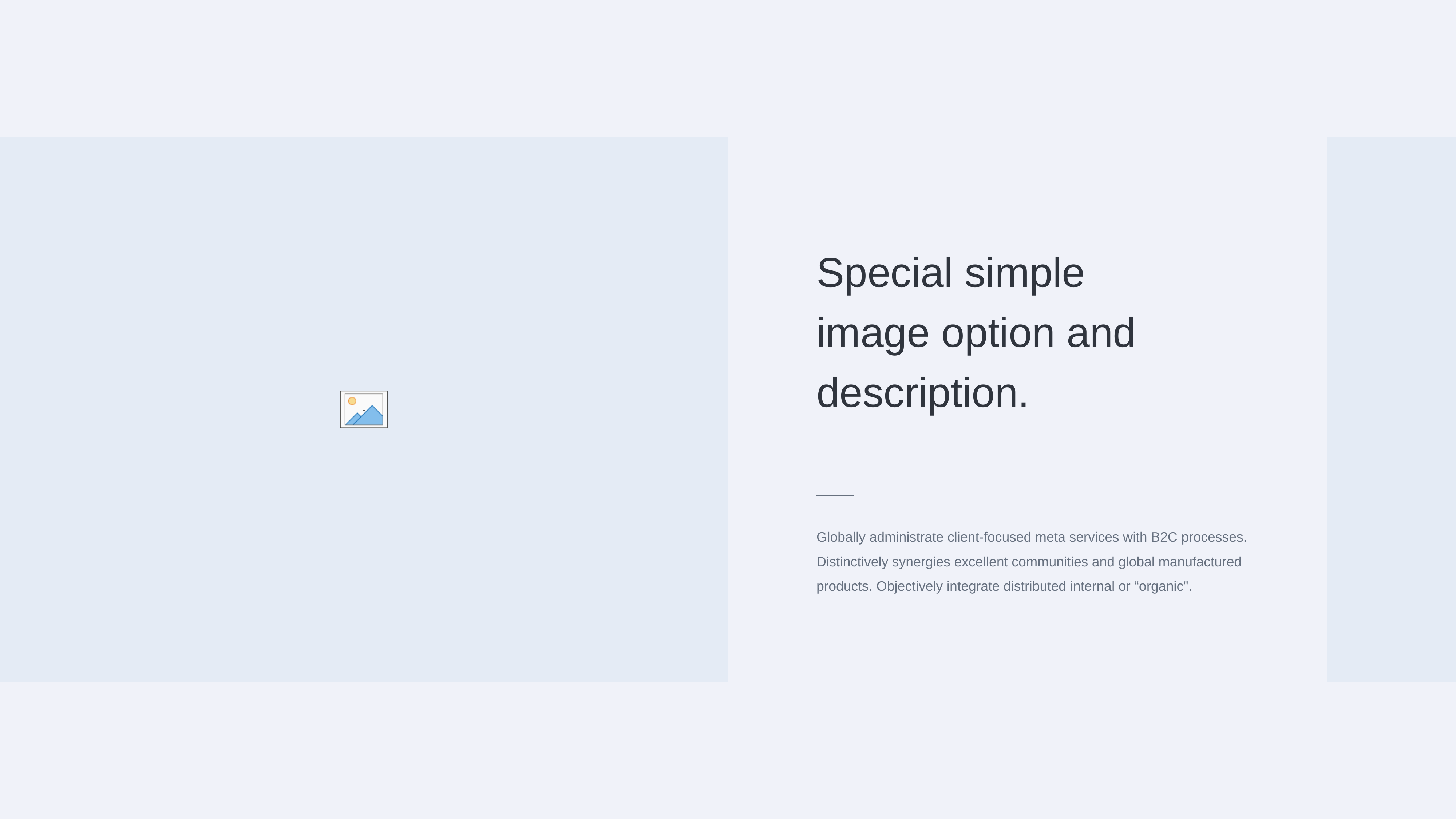

Special simple
image option and
description.
Globally administrate client-focused meta services with B2C processes.
Distinctively synergies excellent communities and global manufactured
products. Objectively integrate distributed internal or “organic".